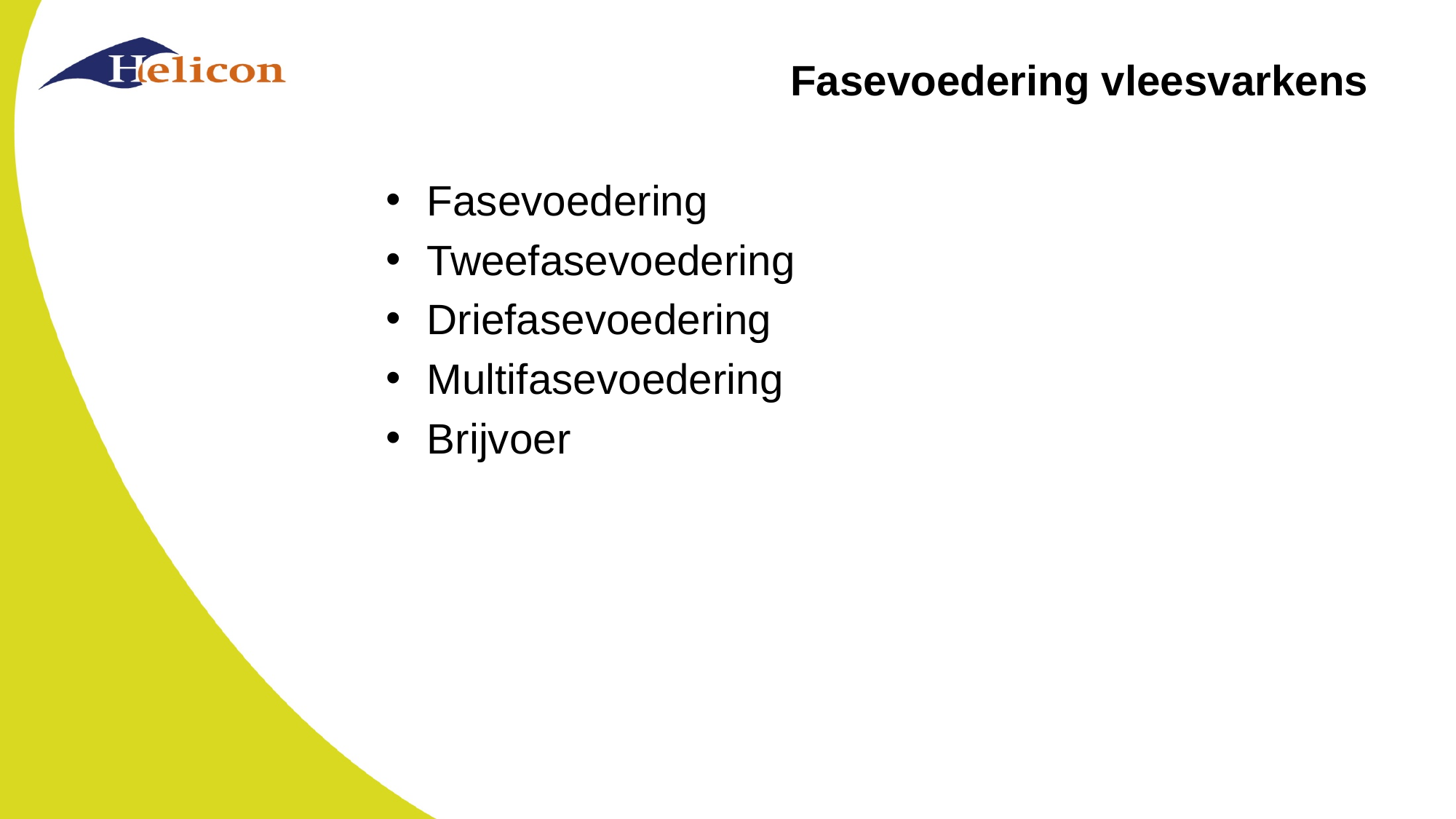

# Fasevoedering vleesvarkens
Fasevoedering
Tweefasevoedering
Driefasevoedering
Multifasevoedering
Brijvoer